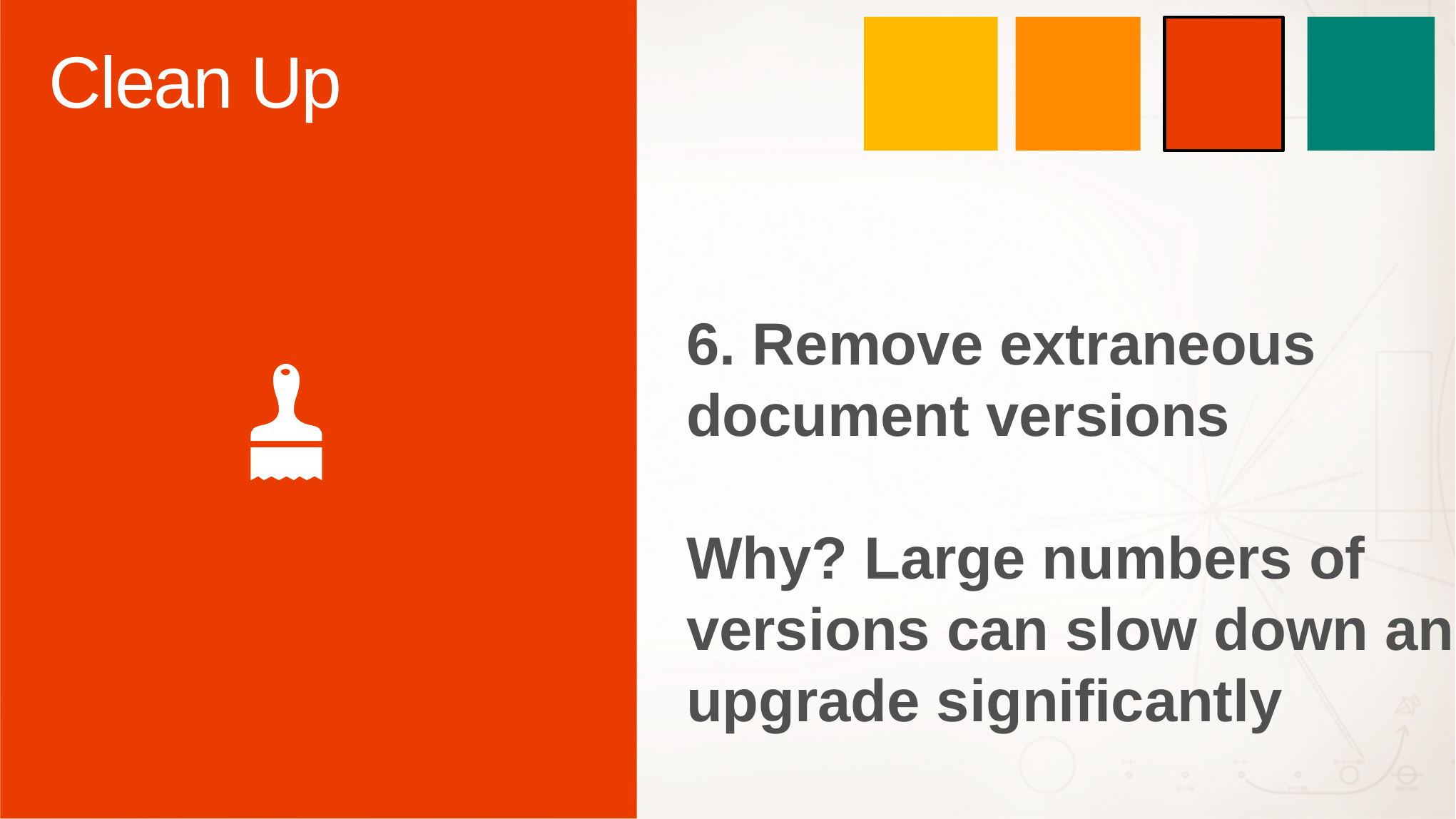

# Clean Up
6. Remove extraneous document versions

Why? Large numbers of versions can slow down an upgrade significantly